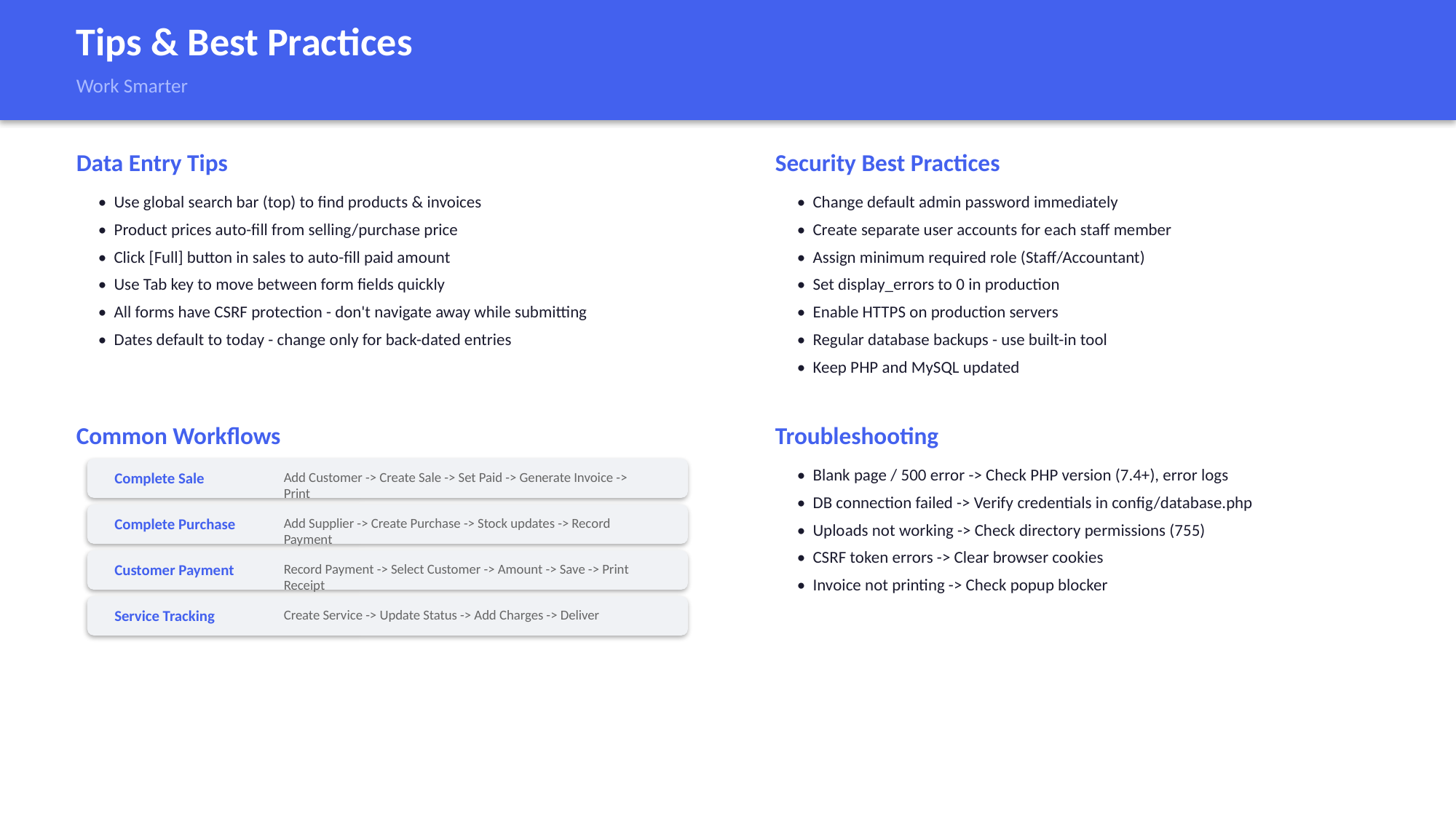

Tips & Best Practices
Work Smarter
Data Entry Tips
Security Best Practices
•  Use global search bar (top) to find products & invoices
•  Product prices auto-fill from selling/purchase price
•  Click [Full] button in sales to auto-fill paid amount
•  Use Tab key to move between form fields quickly
•  All forms have CSRF protection - don't navigate away while submitting
•  Dates default to today - change only for back-dated entries
•  Change default admin password immediately
•  Create separate user accounts for each staff member
•  Assign minimum required role (Staff/Accountant)
•  Set display_errors to 0 in production
•  Enable HTTPS on production servers
•  Regular database backups - use built-in tool
•  Keep PHP and MySQL updated
Common Workflows
Troubleshooting

•  Blank page / 500 error -> Check PHP version (7.4+), error logs
•  DB connection failed -> Verify credentials in config/database.php
•  Uploads not working -> Check directory permissions (755)
•  CSRF token errors -> Clear browser cookies
•  Invoice not printing -> Check popup blocker
Complete Sale
Add Customer -> Create Sale -> Set Paid -> Generate Invoice -> Print

Complete Purchase
Add Supplier -> Create Purchase -> Stock updates -> Record Payment

Customer Payment
Record Payment -> Select Customer -> Amount -> Save -> Print Receipt

Service Tracking
Create Service -> Update Status -> Add Charges -> Deliver